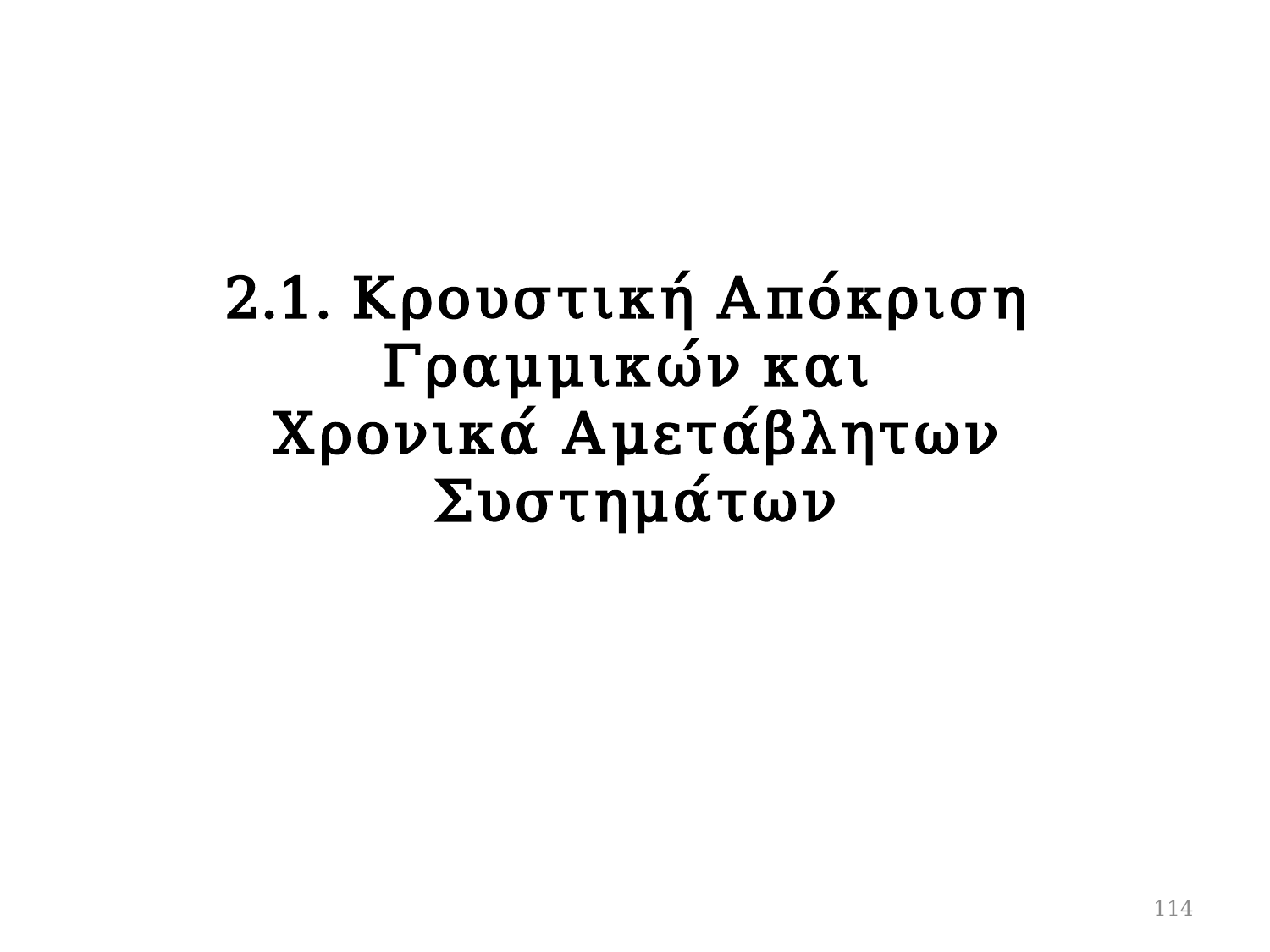

# 2.1. Κρουστική Απόκριση Γραμμικών και Χρονικά Αμετάβλητων Συστημάτων
114